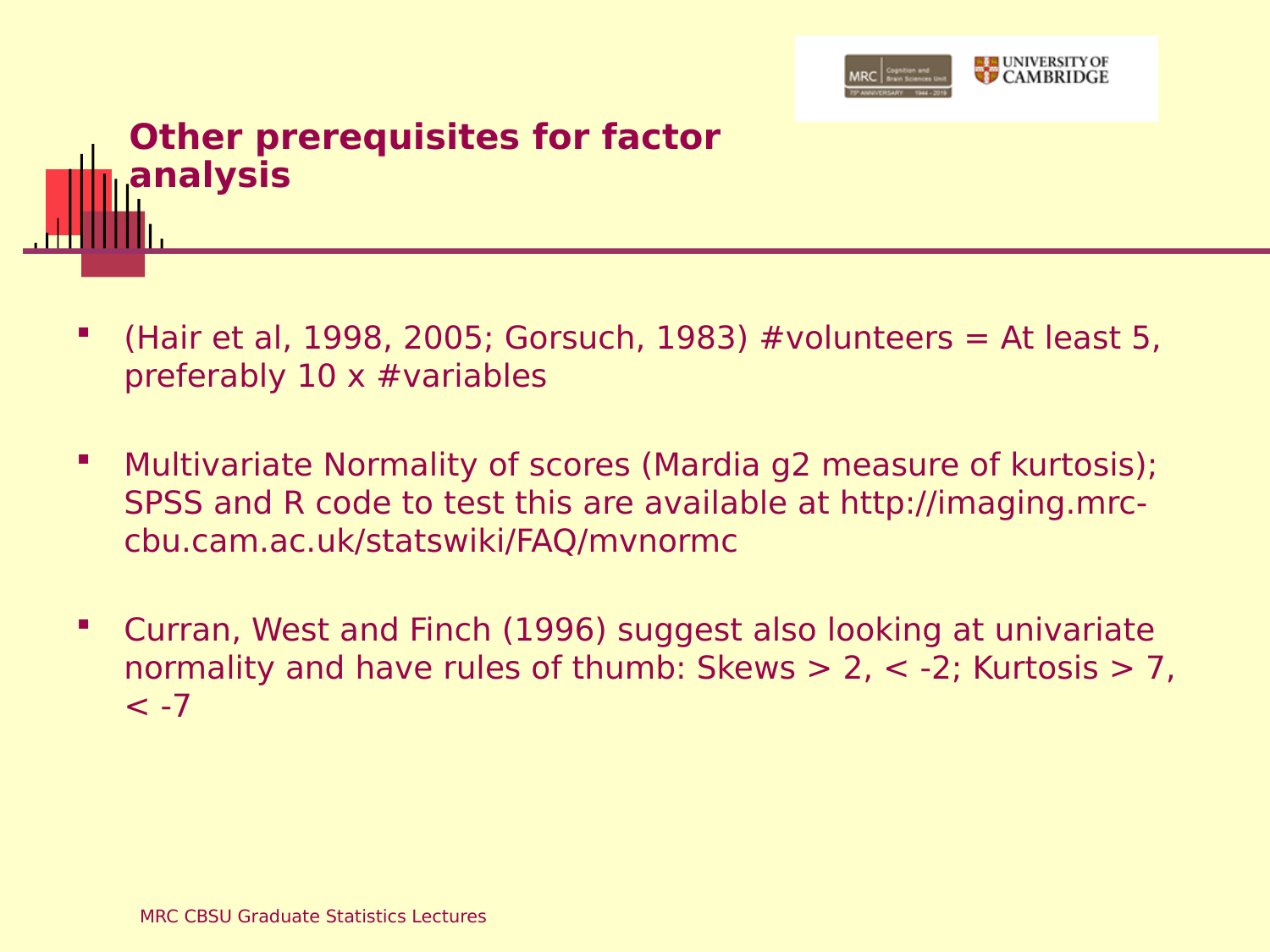

# Other prerequisites for factor analysis

(Hair et al, 1998, 2005; Gorsuch, 1983) #volunteers = At least 5, preferably 10 x #variables

Multivariate Normality of scores (Mardia g2 measure of kurtosis); SPSS and R code to test this are available at http://imaging.mrc-cbu.cam.ac.uk/statswiki/FAQ/mvnormc

Curran, West and Finch (1996) suggest also looking at univariate normality and have rules of thumb: Skews > 2, < -2; Kurtosis > 7, < -7

MRC CBSU Graduate Statistics Lectures